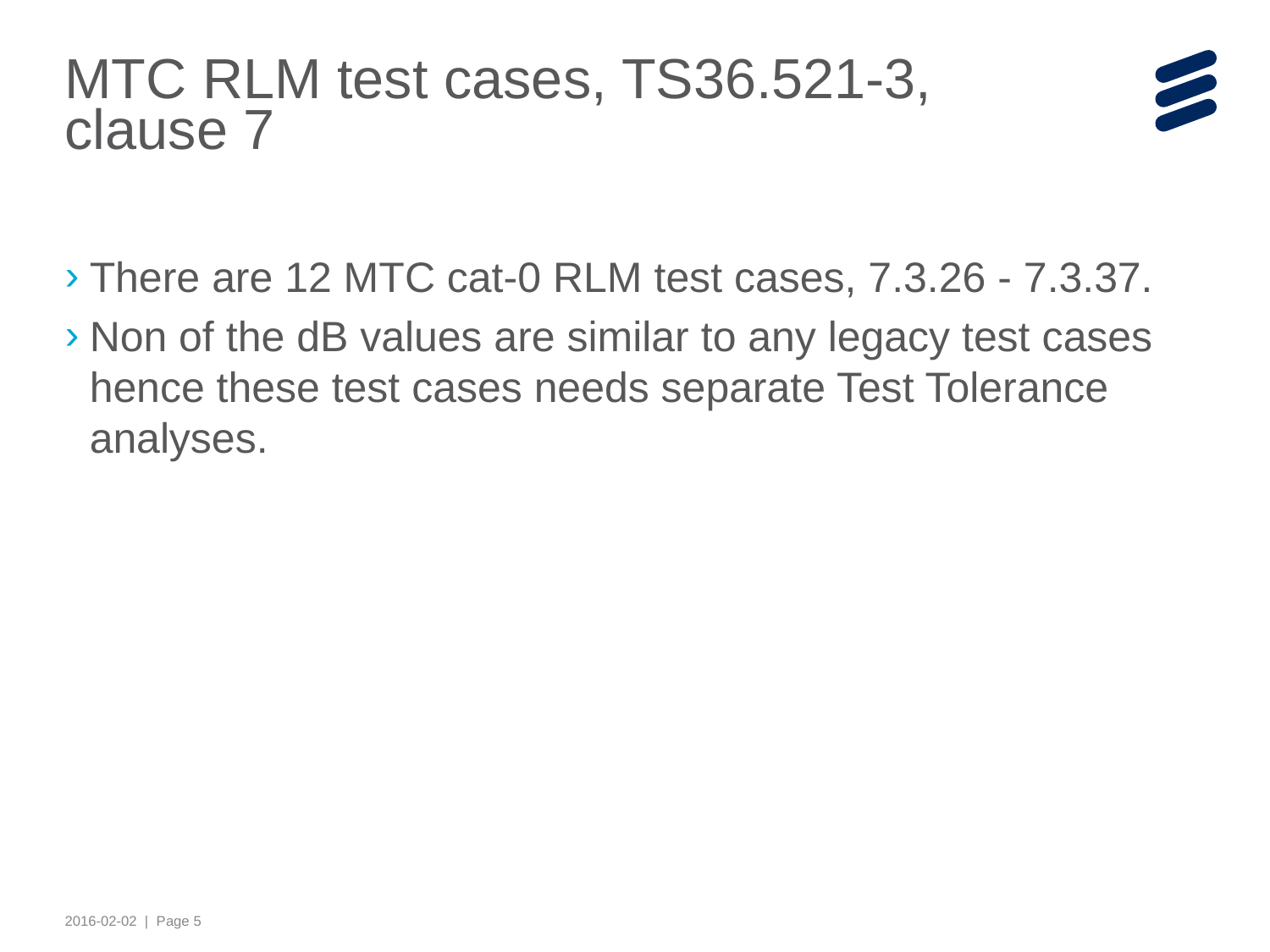

# MTC RLM test cases, TS36.521-3, clause 7
There are 12 MTC cat-0 RLM test cases, 7.3.26 - 7.3.37.
Non of the dB values are similar to any legacy test cases hence these test cases needs separate Test Tolerance analyses.